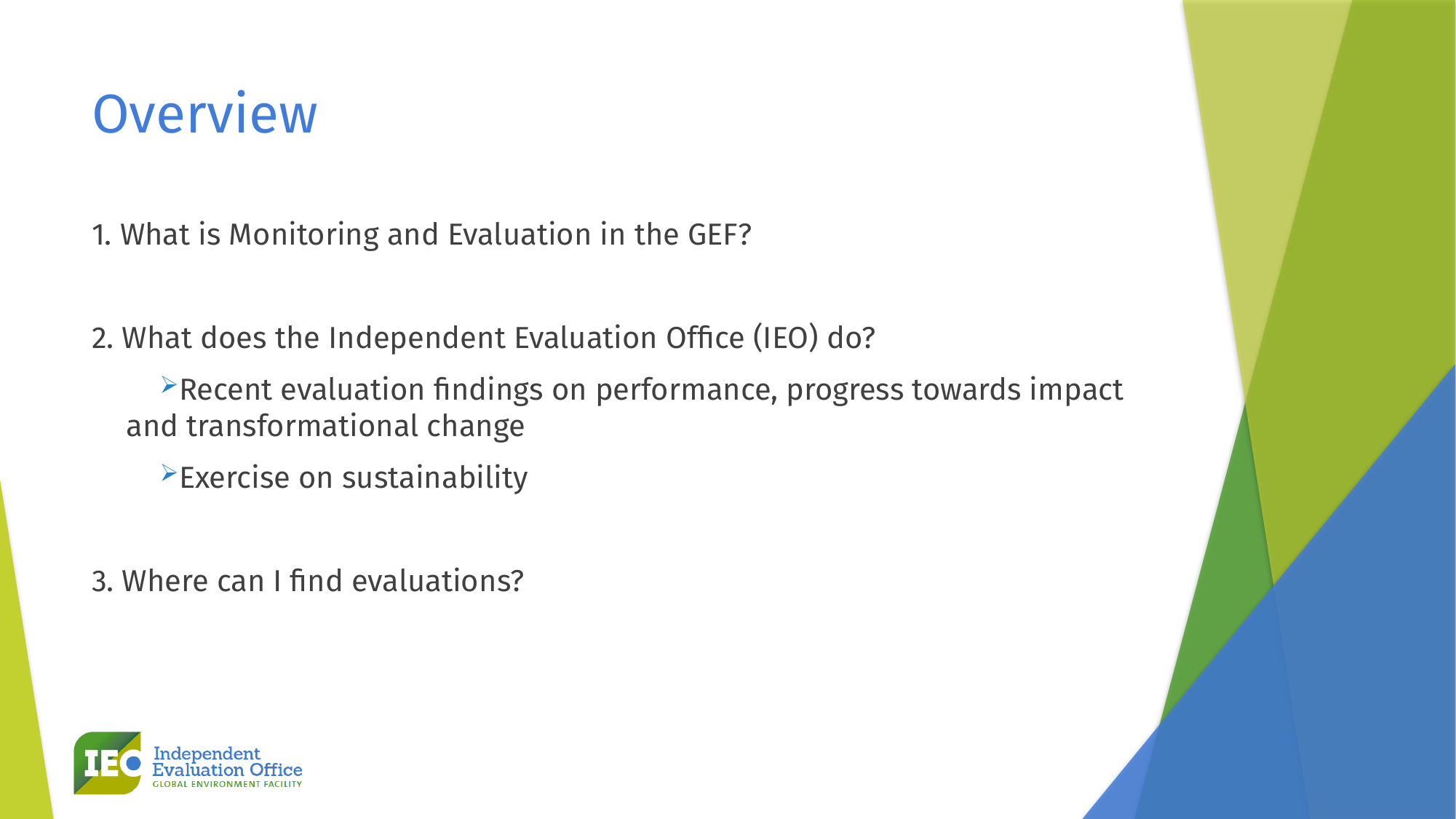

# Overview
1. What is Monitoring and Evaluation in the GEF?

2. What does the Independent Evaluation Office (IEO) do?
Recent evaluation findings on performance, progress towards impact and transformational change
Exercise on sustainability

3. Where can I find evaluations?